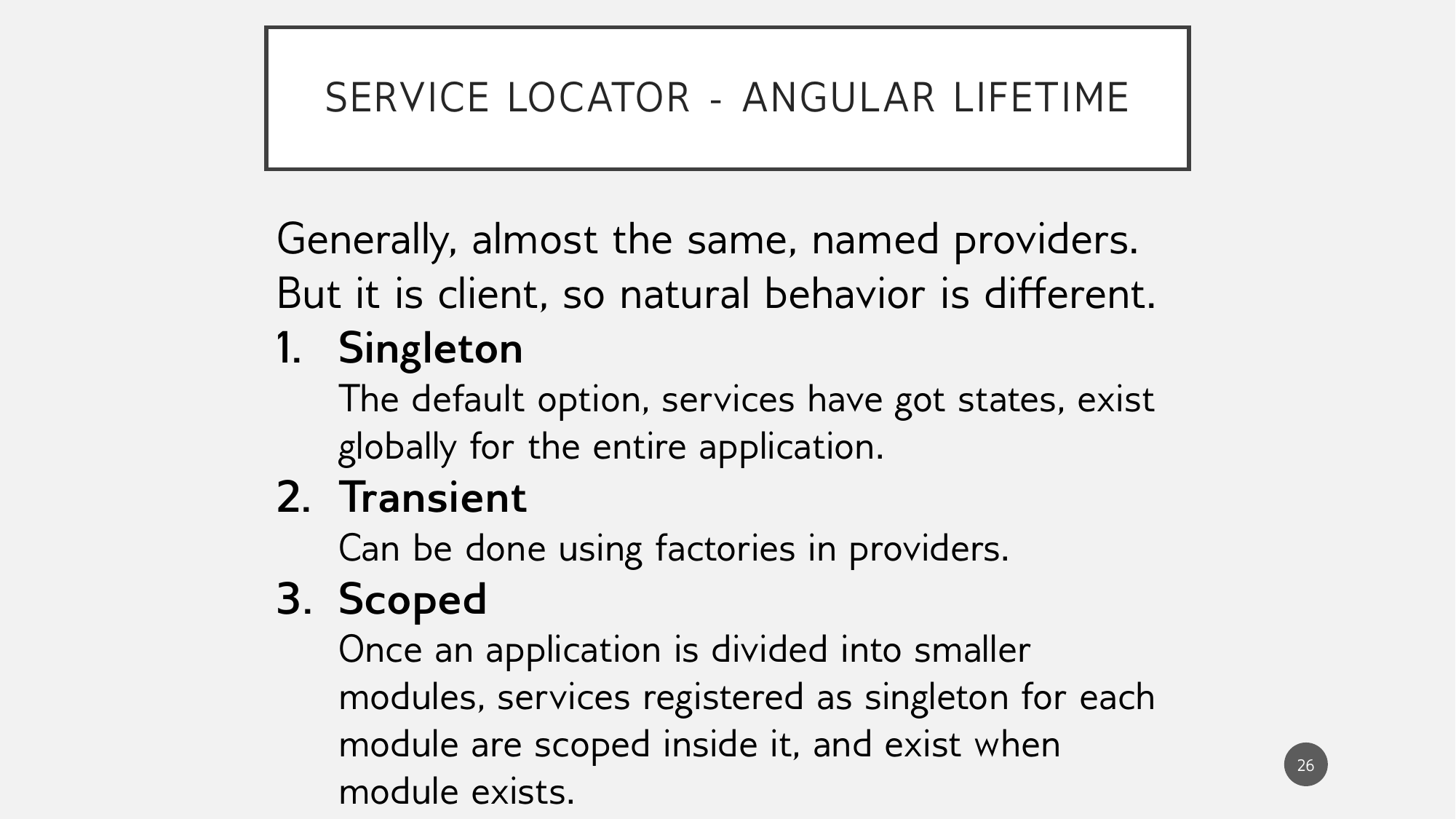

# Service Locator - Angular Lifetime
Generally, almost the same, named providers. But it is client, so natural behavior is different.
Singleton
The default option, services have got states, exist globally for the entire application.
Transient
Can be done using factories in providers.
Scoped
Once an application is divided into smaller modules, services registered as singleton for each module are scoped inside it, and exist when module exists.
26